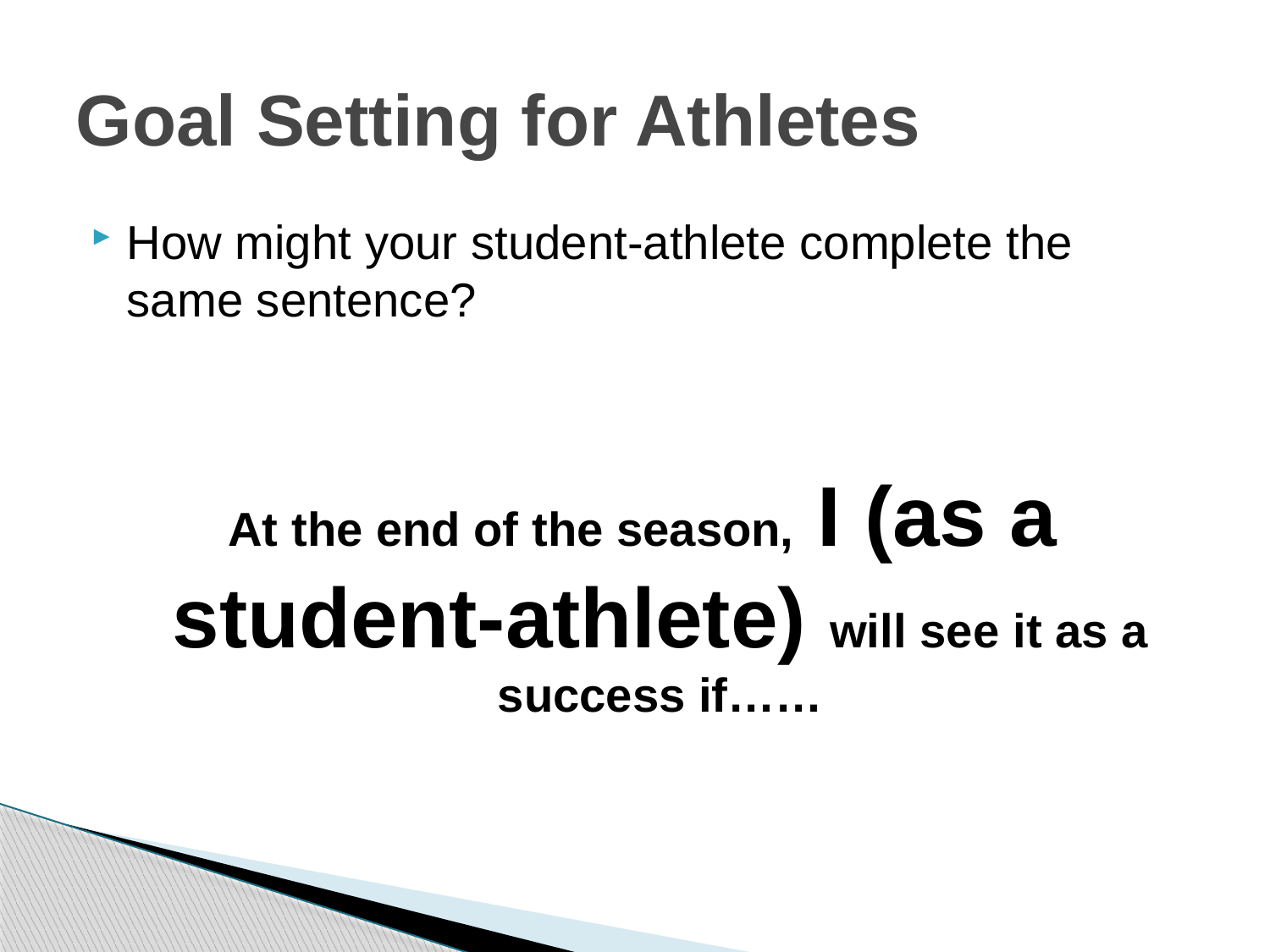

# Goal Setting for Athletes
How might your student-athlete complete the same sentence?

At the end of the season, I (as a student-athlete) will see it as a success if……